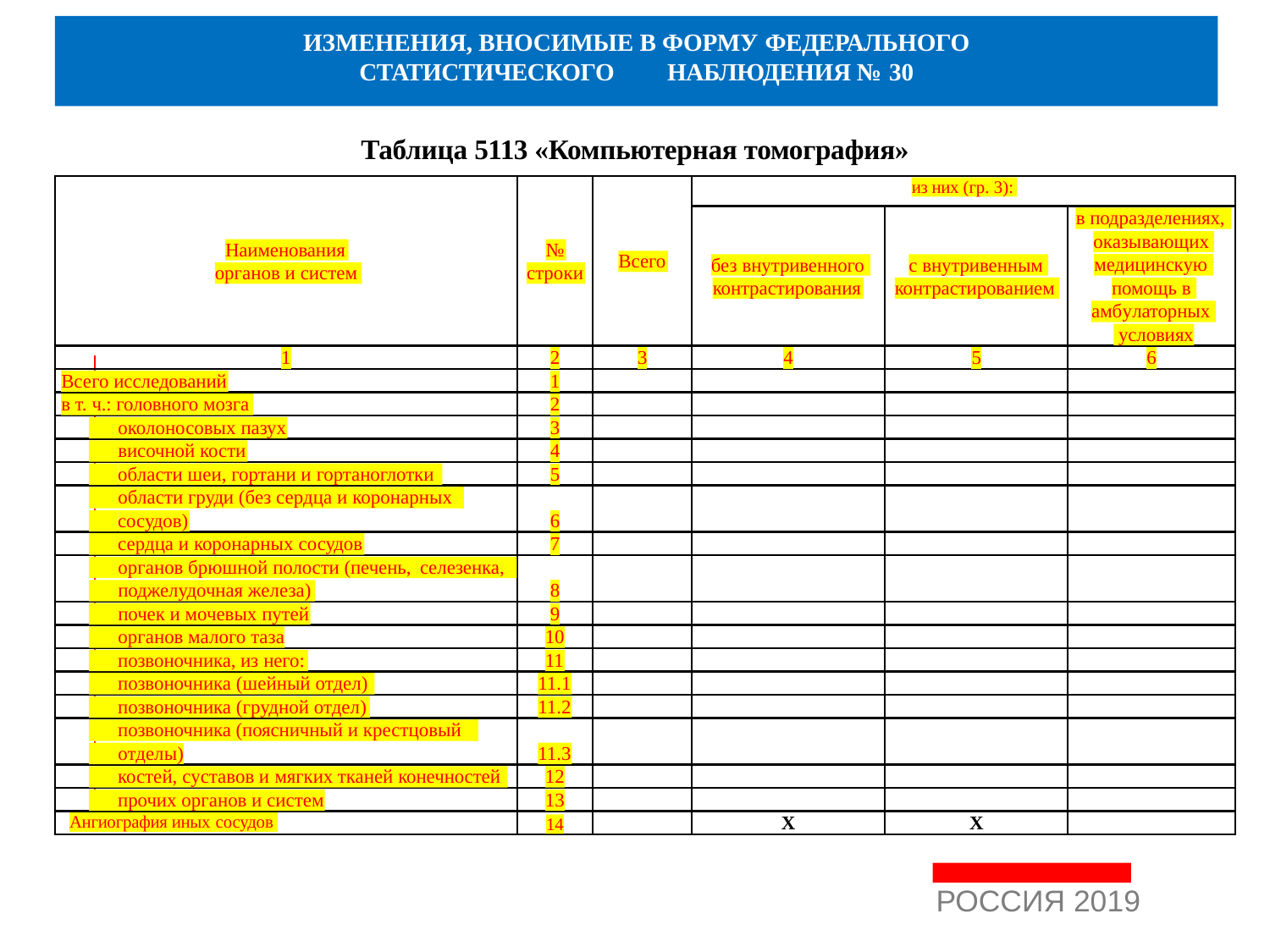

# ИЗМЕНЕНИЯ, ВНОСИМЫЕ В ФОРМУ ФЕДЕРАЛЬНОГО
СТАТИСТИЧЕСКОГО	НАБЛЮДЕНИЯ № 30
Таблица 5113 «Компьютерная томография»

из них (гр. 3):
в подразделениях,

оказывающих

Наименования
№
медицинскую
Всего
без внутривенного
с внутривенным

органов и систем
строки
контрастирования
помощь в

контрастированием

амбулаторных  условиях

1
2
3
4
5
6

Всего исследований
1

в т. ч.: головного мозга
2

околоносовых пазух
3

височной кости
4

области шеи, гортани и гортаноглотки
5

области груди (без сердца и коронарных

сосудов)
6

сердца и коронарных сосудов
7

органов брюшной полости (печень, селезенка,

поджелудочная железа)
8

почек и мочевых путей
9

органов малого таза
10

позвоночника, из него:
11

позвоночника (шейный отдел)
11.1

позвоночника (грудной отдел)
11.2

позвоночника (поясничный и крестцовый

отделы)
11.3

костей, суставов и мягких тканей конечностей
12

прочих органов и систем
13

Ангиография иных сосудов
Х
Х
14

РОССИЯ 2019